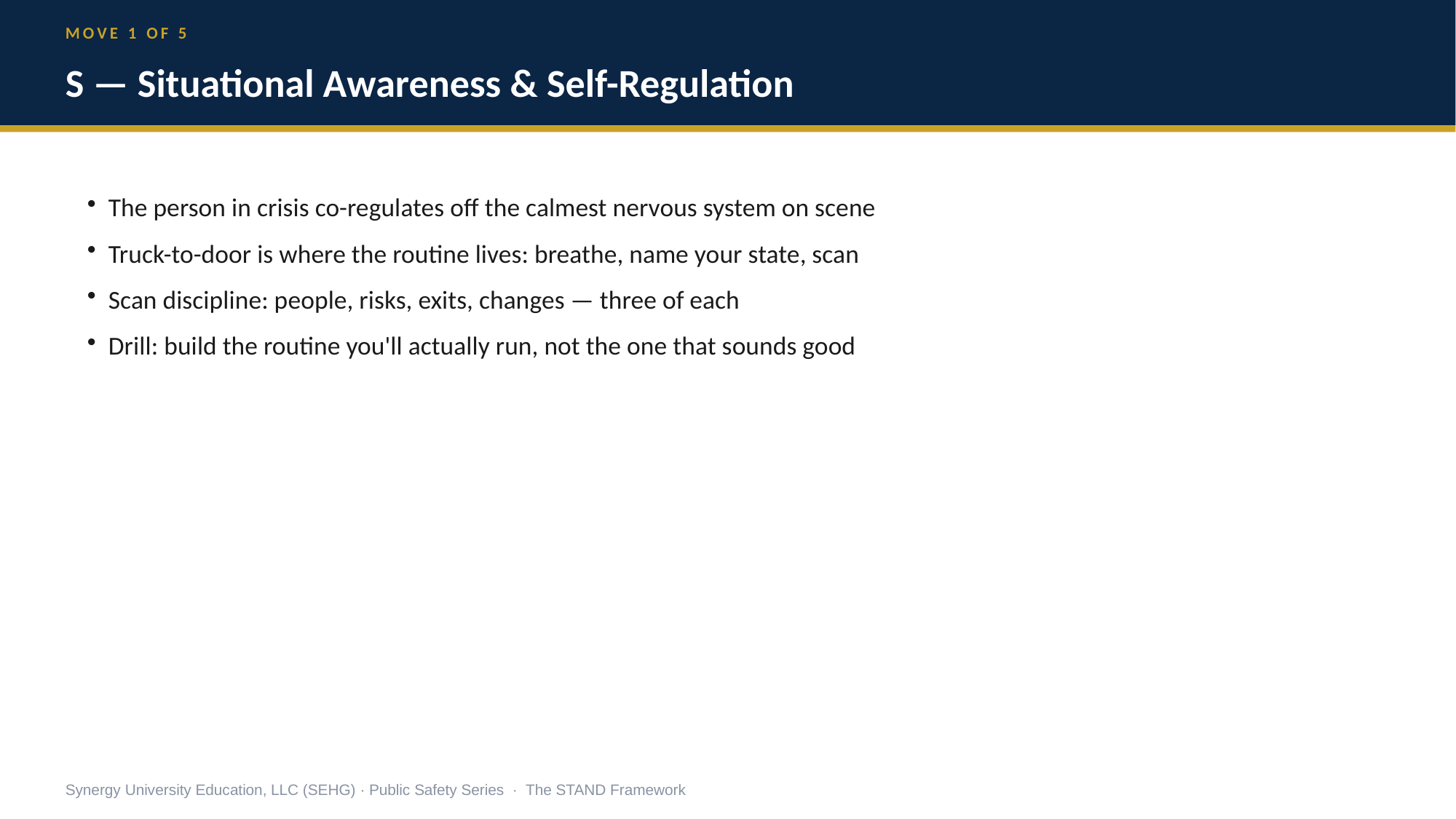

MOVE 1 OF 5
S — Situational Awareness & Self-Regulation

The person in crisis co-regulates off the calmest nervous system on scene
Truck-to-door is where the routine lives: breathe, name your state, scan
Scan discipline: people, risks, exits, changes — three of each
Drill: build the routine you'll actually run, not the one that sounds good
Synergy University Education, LLC (SEHG) · Public Safety Series  ·  The STAND Framework